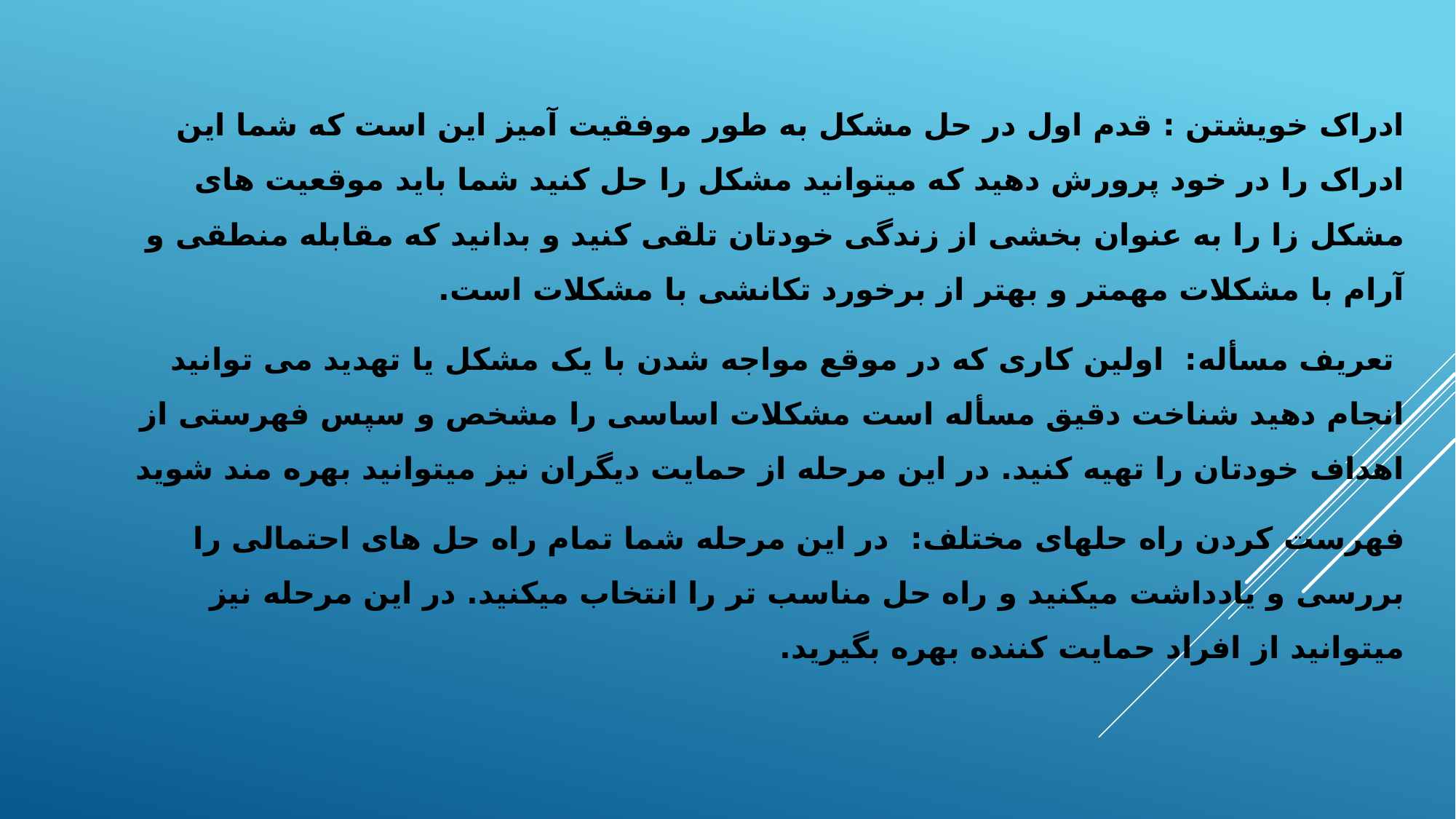

ادراک خویشتن : قدم اول در حل مشکل به طور موفقیت آمیز این است که شما این ادراک را در خود پرورش دهید که میتوانید مشکل را حل کنید شما باید موقعیت های مشکل زا را به عنوان بخشی از زندگی خودتان تلقی کنید و بدانید که مقابله منطقی و آرام با مشکلات مهمتر و بهتر از برخورد تکانشی با مشکلات است.
 تعریف مسأله:  اولین کاری که در موقع مواجه شدن با یک مشکل یا تهدید می توانید انجام دهید شناخت دقیق مسأله است مشکلات اساسی را مشخص و سپس فهرستی از اهداف خودتان را تهیه کنید. در این مرحله از حمایت دیگران نیز میتوانید بهره مند شوید
فهرست کردن راه حلهای مختلف:  در این مرحله شما تمام راه حل های احتمالی را بررسی و یادداشت میکنید و راه حل مناسب تر را انتخاب میکنید. در این مرحله نیز میتوانید از افراد حمایت کننده بهره بگیرید.